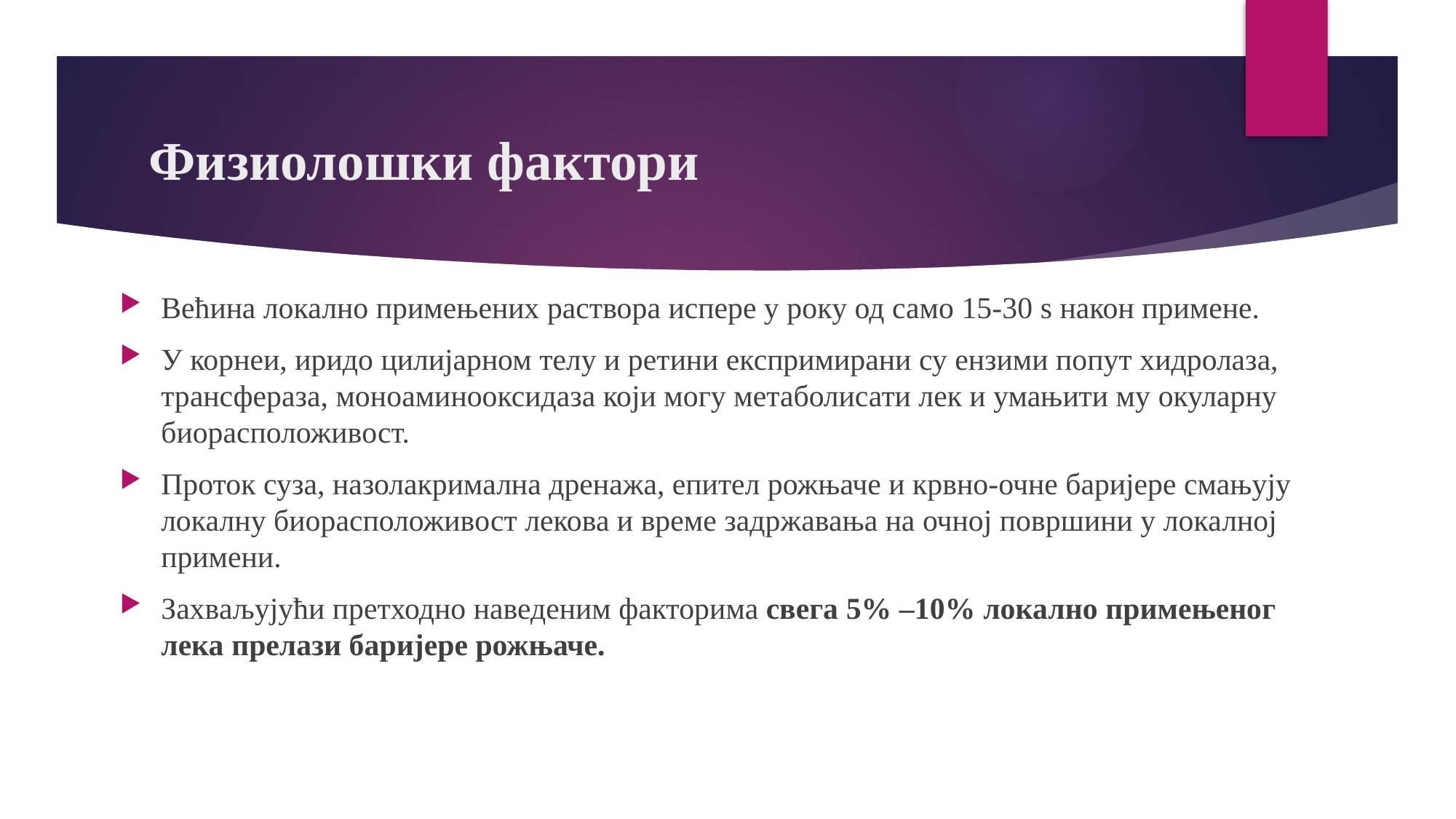

# Физиолошки фактори
Већина локално примењених раствора испере у року од само 15-30 s након примене.
У корнеи, иридо цилијарном телу и ретини експримирани су ензими попут хидролаза, трансфераза, моноаминооксидаза који могу метаболисати лек и умањити му окуларну биорасположивост.
Проток суза, назолакримална дренажа, епител рожњаче и крвно-очне баријере смањују локалну биорасположивост лекова и време задржавања на очној површини у локалној примени.
Захваљујући претходно наведеним факторима свега 5% –10% локално примењеног лека прелази баријере рожњаче.